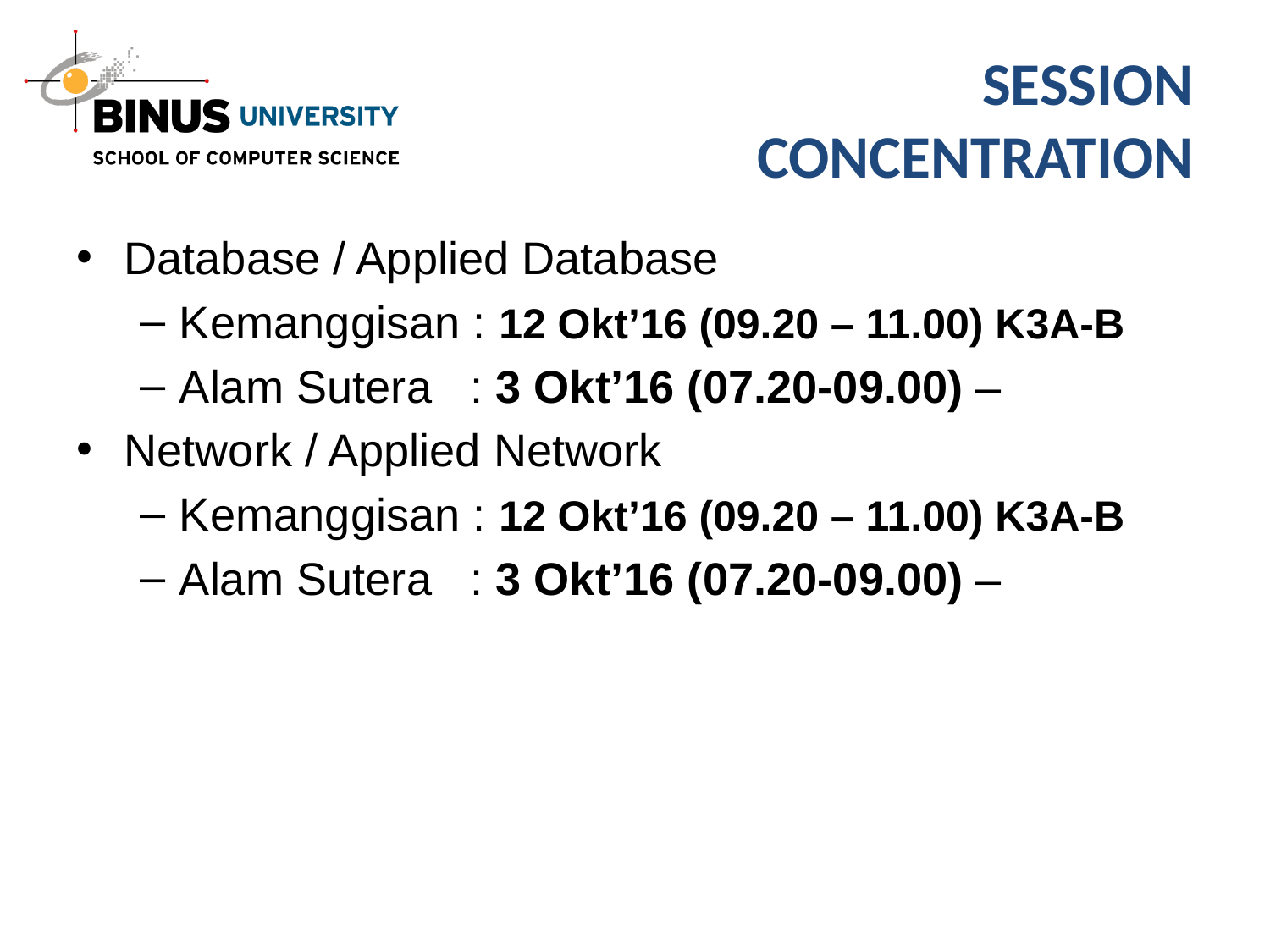

# Session Concentration
Database / Applied Database
Kemanggisan : 12 Okt’16 (09.20 – 11.00) K3A-B
Alam Sutera   : 3 Okt’16 (07.20-09.00) –
Network / Applied Network
Kemanggisan : 12 Okt’16 (09.20 – 11.00) K3A-B
Alam Sutera   : 3 Okt’16 (07.20-09.00) –